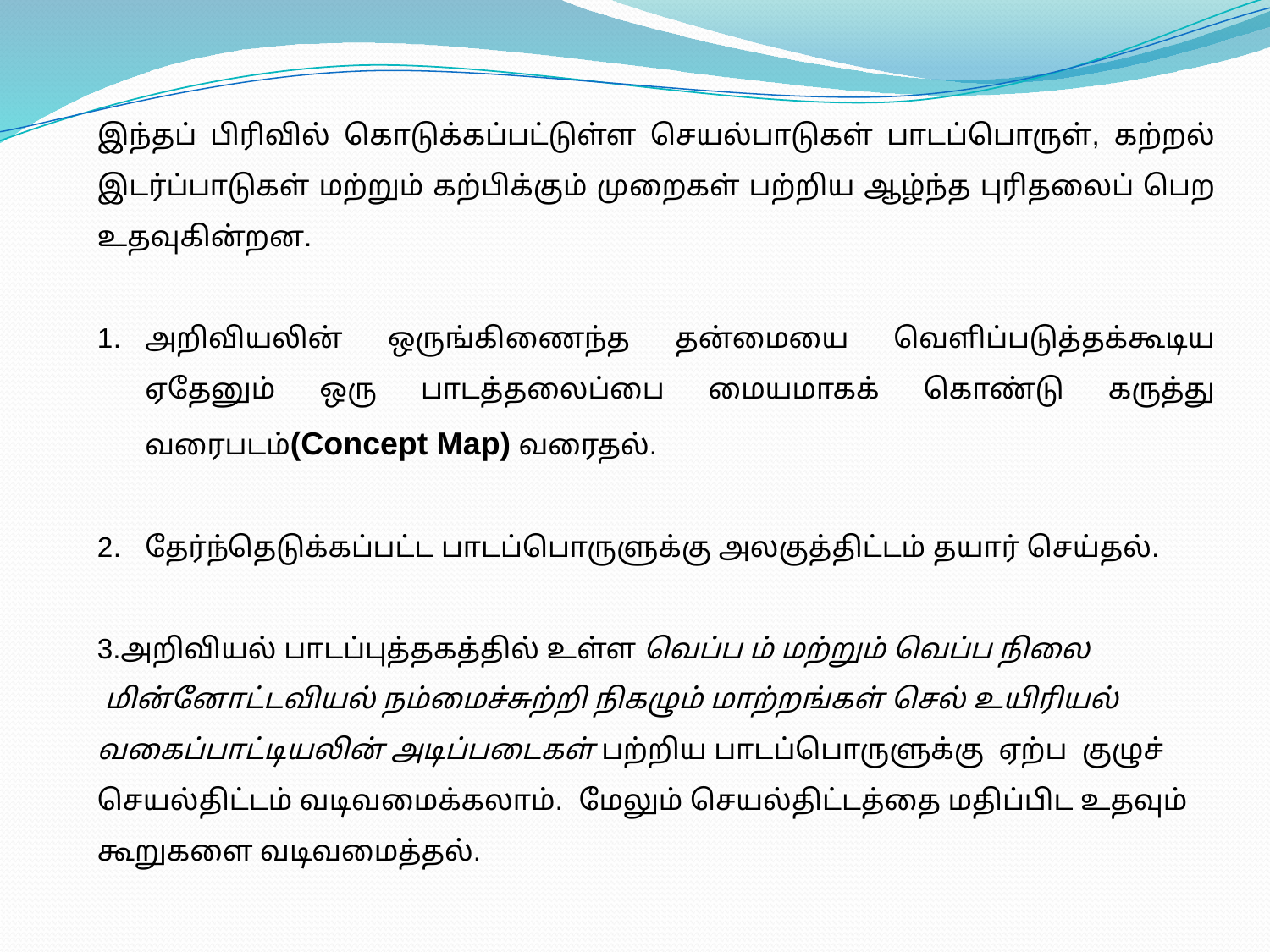

இந்தப் பிரிவில் கொடுக்கப்பட்டுள்ள செயல்பாடுகள் பாடப்பொருள், கற்றல் இடர்ப்பாடுகள் மற்றும் கற்பிக்கும் முறைகள் பற்றிய ஆழ்ந்த புரிதலைப் பெற உதவுகின்றன.

அறிவியலின் ஒருங்கிணைந்த தன்மையை வெளிப்படுத்தக்கூடிய ஏதேனும் ஒரு பாடத்தலைப்பை மையமாகக் கொண்டு கருத்து வரைபடம்(Concept Map) வரைதல்.

தேர்ந்தெடுக்கப்பட்ட பாடப்பொருளுக்கு அலகுத்திட்டம் தயார் செய்தல்.

3.அறிவியல் பாடப்புத்தகத்தில் உள்ள வெப்ப ம் மற்றும் வெப்ப நிலை
 மின்னோட்டவியல் நம்மைச்சுற்றி நிகழும் மாற்றங்கள் செல் உயிரியல்     வகைப்பாட்டியலின் அடிப்படைகள் பற்றிய பாடப்பொருளுக்கு  ஏற்ப  குழுச் செயல்திட்டம் வடிவமைக்கலாம்.  மேலும் செயல்திட்டத்தை மதிப்பிட உதவும் கூறுகளை வடிவமைத்தல்.